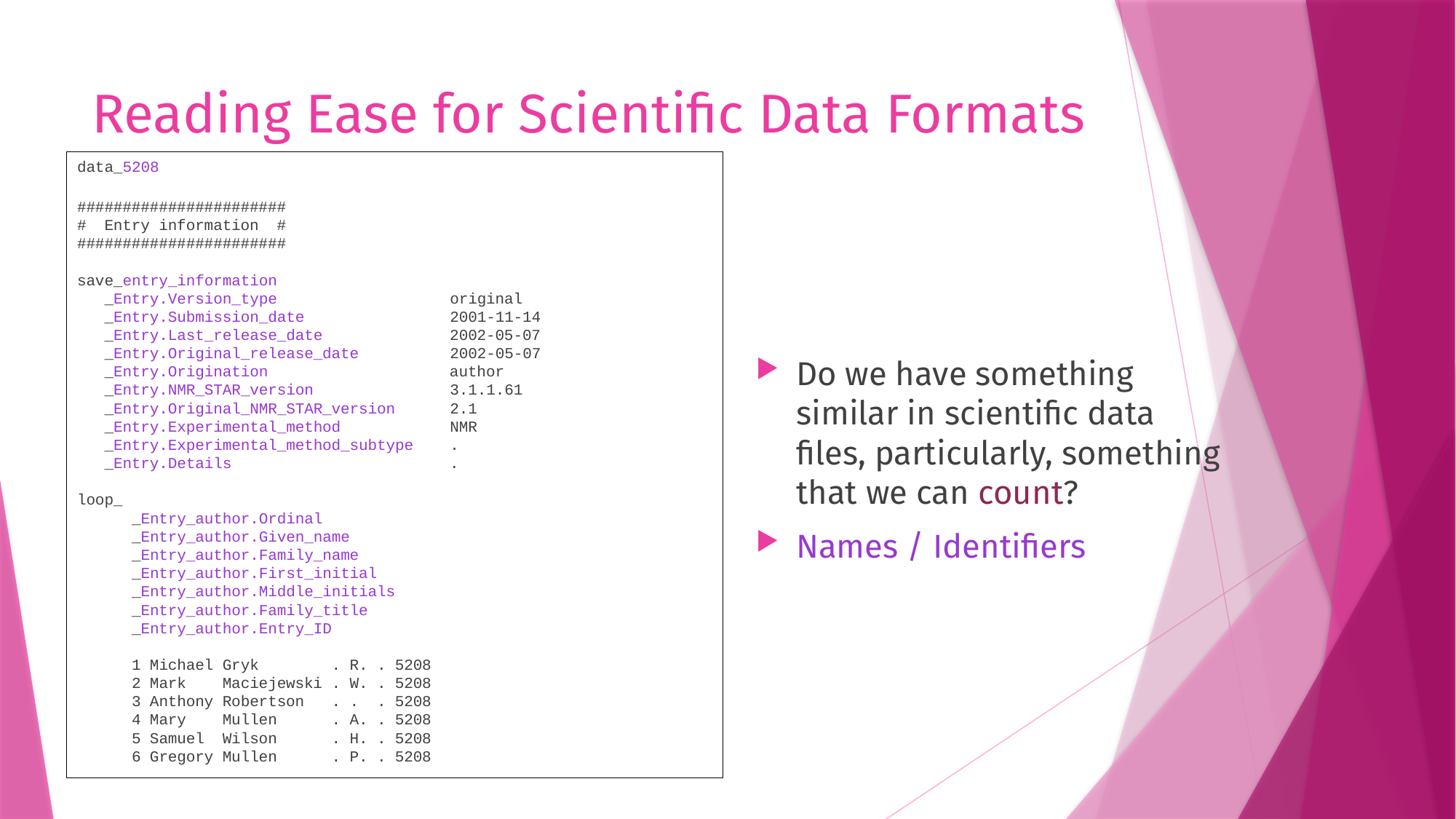

# Reading Ease for Scientific Data Formats
data_5208

#######################
#  Entry information  #
#######################

save_entry_information
   _Entry.Version_type                   original
   _Entry.Submission_date                2001-11-14
   _Entry.Last_release_date              2002-05-07
   _Entry.Original_release_date          2002-05-07
   _Entry.Origination                    author
   _Entry.NMR_STAR_version               3.1.1.61
   _Entry.Original_NMR_STAR_version      2.1
   _Entry.Experimental_method            NMR
   _Entry.Experimental_method_subtype    .
   _Entry.Details                        .

loop_
      _Entry_author.Ordinal
      _Entry_author.Given_name
      _Entry_author.Family_name
      _Entry_author.First_initial
      _Entry_author.Middle_initials
      _Entry_author.Family_title
      _Entry_author.Entry_ID

      1 Michael Gryk        . R. . 5208
      2 Mark    Maciejewski . W. . 5208
      3 Anthony Robertson   . .  . 5208
      4 Mary    Mullen      . A. . 5208
      5 Samuel  Wilson      . H. . 5208
      6 Gregory Mullen      . P. . 5208

Do we have something similar in scientific data files, particularly, something that we can count?
Names / Identifiers